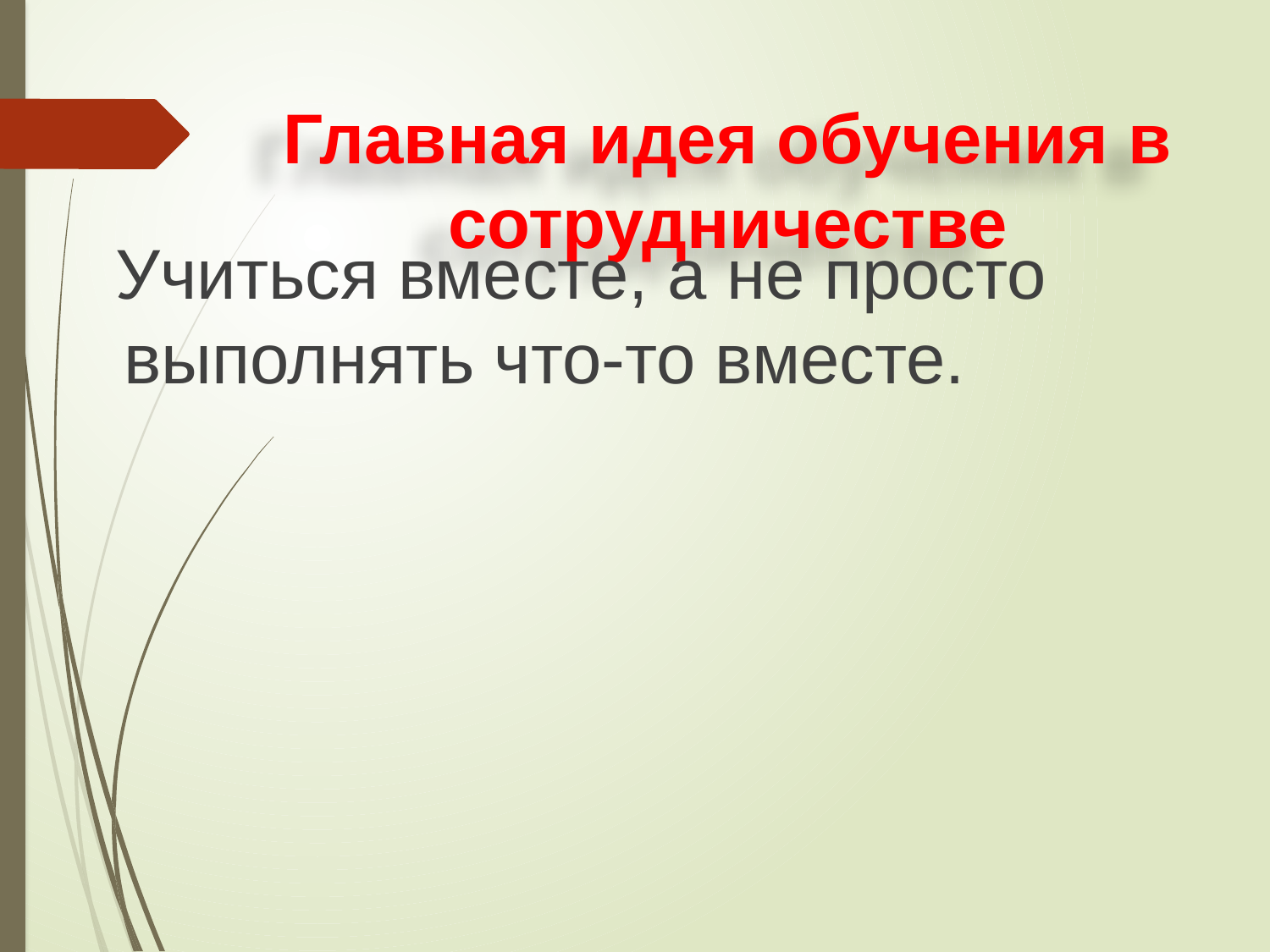

# Главная идея обучения в сотрудничестве
  Учиться вместе, а не просто выполнять что-то вместе.